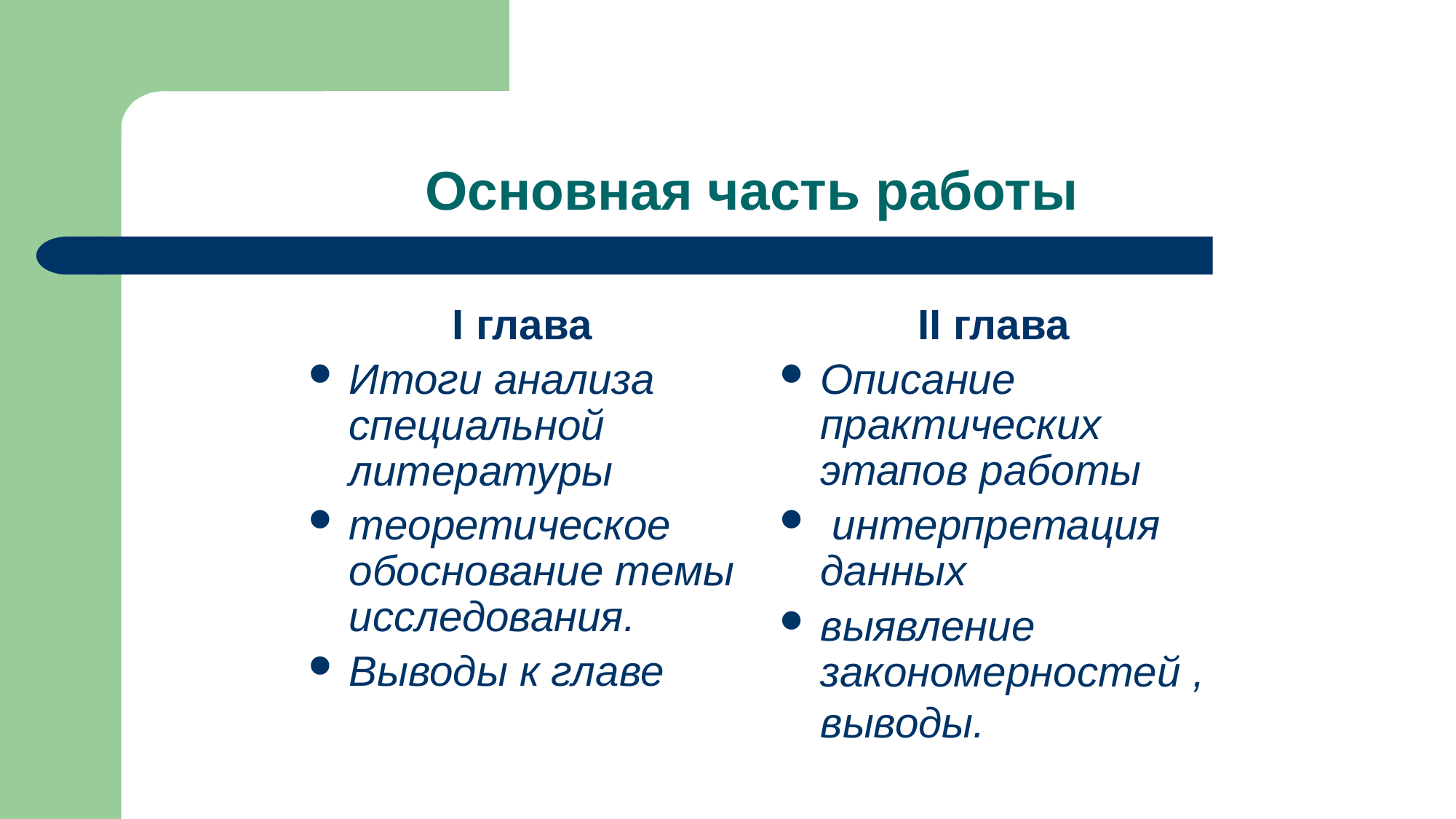

# Основная часть работы
II глава
Описание практических этапов работы
 интерпретация данных
выявление закономерностей , выводы.
I глава
Итоги анализа специальной литературы
теоретическое обоснование темы исследования.
Выводы к главе